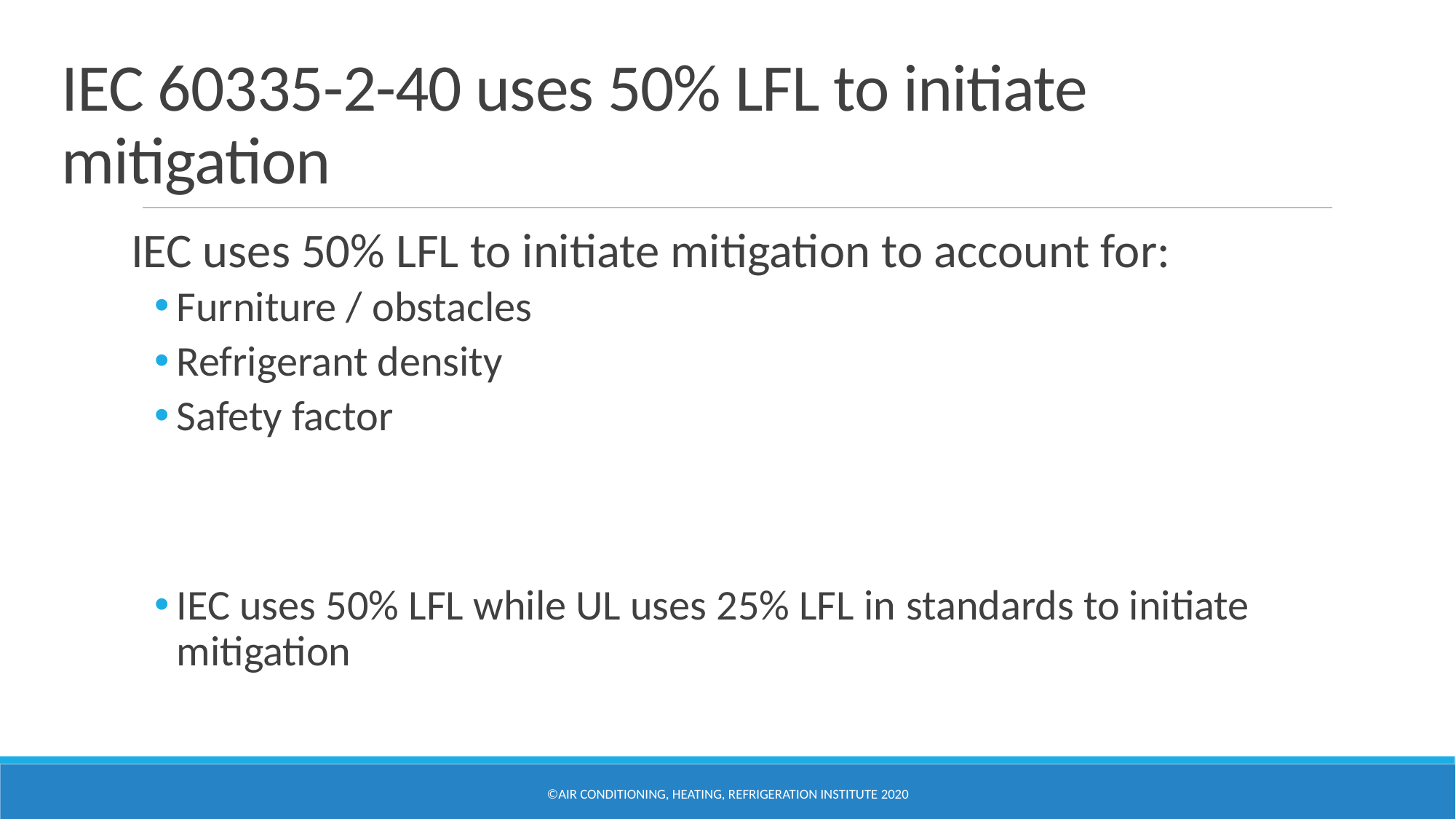

# IEC 60335-2-40 uses 50% LFL to initiate mitigation
IEC uses 50% LFL to initiate mitigation to account for:
Furniture / obstacles
Refrigerant density
Safety factor

IEC uses 50% LFL while UL uses 25% LFL in standards to initiate mitigation

©Air Conditioning, Heating, Refrigeration Institute 2020